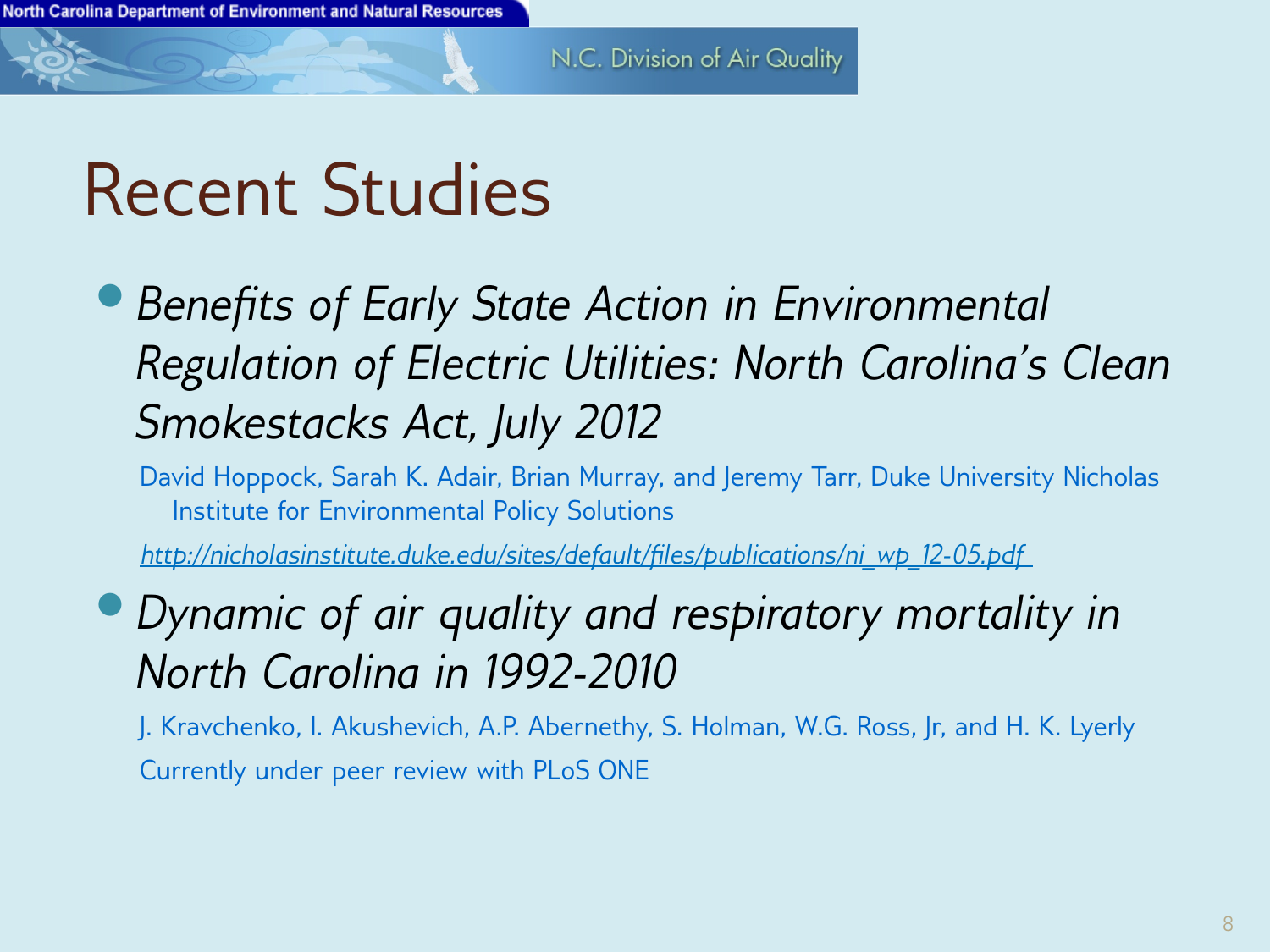

# Recent Studies
Benefits of Early State Action in Environmental Regulation of Electric Utilities: North Carolina’s Clean Smokestacks Act, July 2012
David Hoppock, Sarah K. Adair, Brian Murray, and Jeremy Tarr, Duke University Nicholas Institute for Environmental Policy Solutions
http://nicholasinstitute.duke.edu/sites/default/files/publications/ni_wp_12-05.pdf
Dynamic of air quality and respiratory mortality in North Carolina in 1992-2010
J. Kravchenko, I. Akushevich, A.P. Abernethy, S. Holman, W.G. Ross, Jr, and H. K. Lyerly
Currently under peer review with PLoS ONE

8